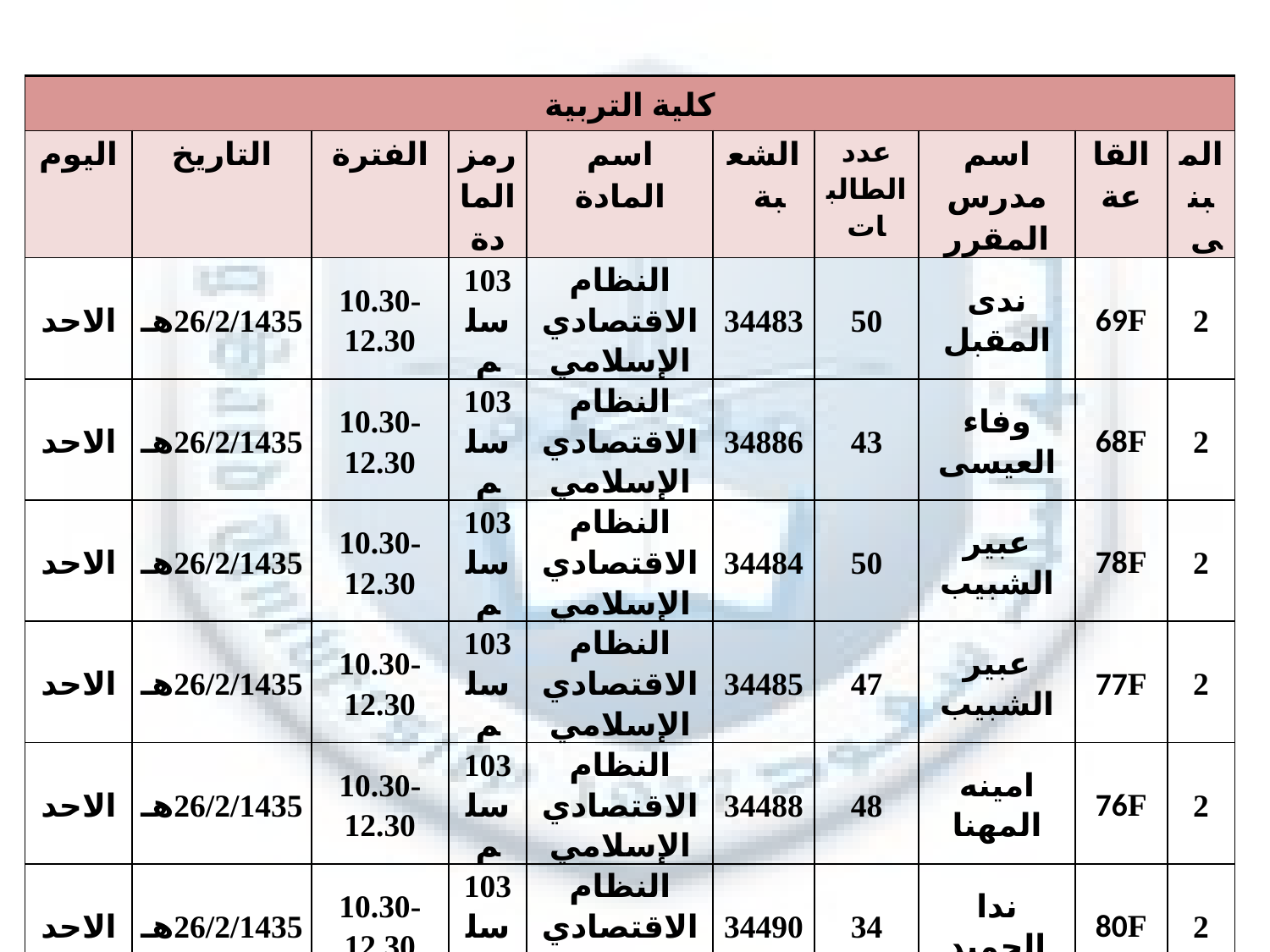

| كلية التربية |  |  |  |  |  |  |  |  |  |
| --- | --- | --- | --- | --- | --- | --- | --- | --- | --- |
| اليوم | التاريخ | الفترة | رمز المادة | اسم المادة | الشعبة | عدد الطالبات | اسم مدرس المقرر | القاعة | المبنى |
| الاحد | 26/2/1435هـ | 10.30-12.30 | 103 سلم | النظام الاقتصادي الإسلامي | 34483 | 50 | ندى المقبل | 69F | 2 |
| الاحد | 26/2/1435هـ | 10.30-12.30 | 103 سلم | النظام الاقتصادي الإسلامي | 34886 | 43 | وفاء العيسى | 68F | 2 |
| الاحد | 26/2/1435هـ | 10.30-12.30 | 103 سلم | النظام الاقتصادي الإسلامي | 34484 | 50 | عبير الشبيب | 78F | 2 |
| الاحد | 26/2/1435هـ | 10.30-12.30 | 103 سلم | النظام الاقتصادي الإسلامي | 34485 | 47 | عبير الشبيب | 77F | 2 |
| الاحد | 26/2/1435هـ | 10.30-12.30 | 103 سلم | النظام الاقتصادي الإسلامي | 34488 | 48 | امينه المهنا | 76F | 2 |
| الاحد | 26/2/1435هـ | 10.30-12.30 | 103 سلم | النظام الاقتصادي الإسلامي | 34490 | 34 | ندا الحميد | 80F | 2 |